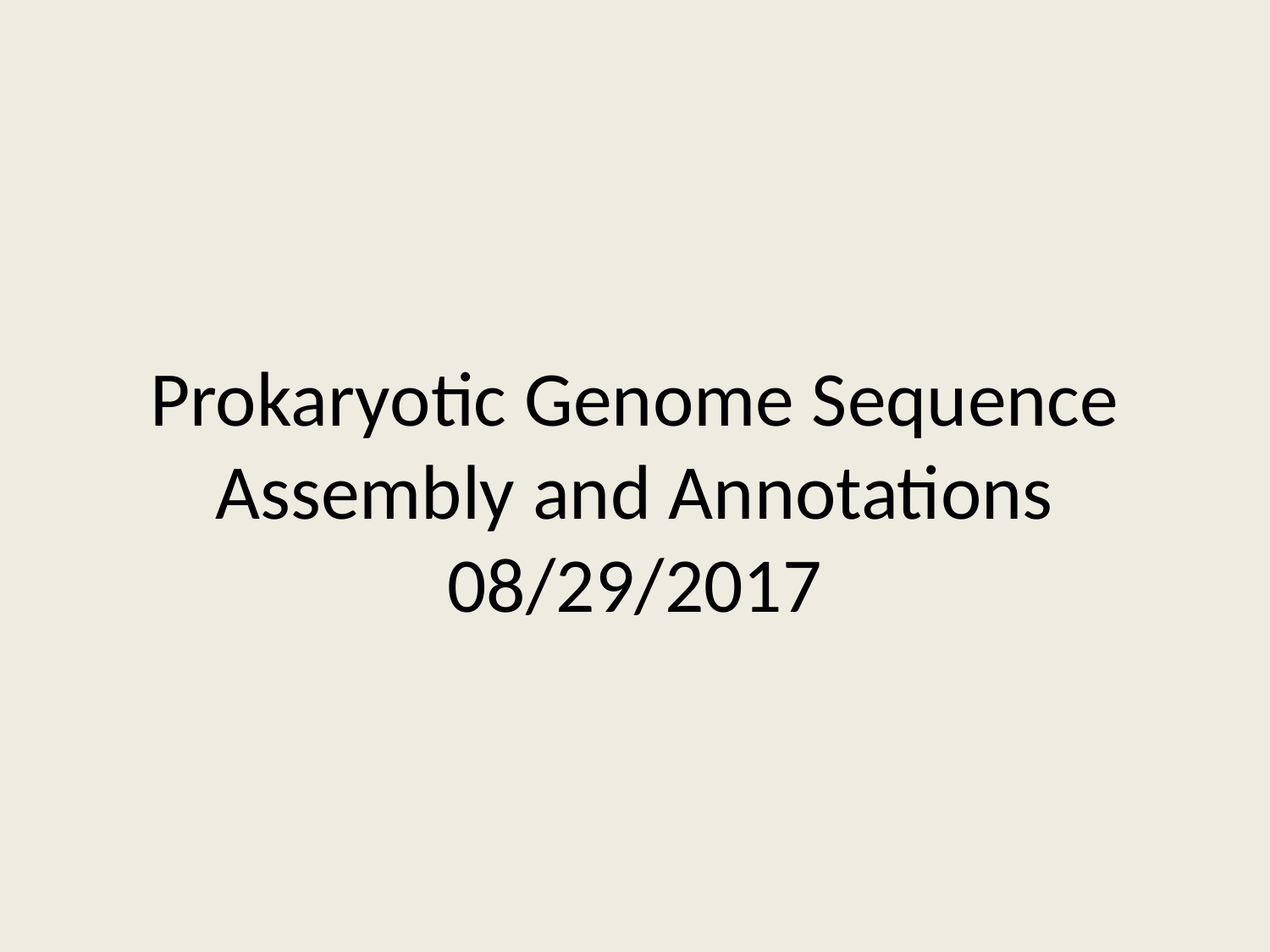

Prokaryotic Genome Sequence Assembly and Annotations
08/29/2017